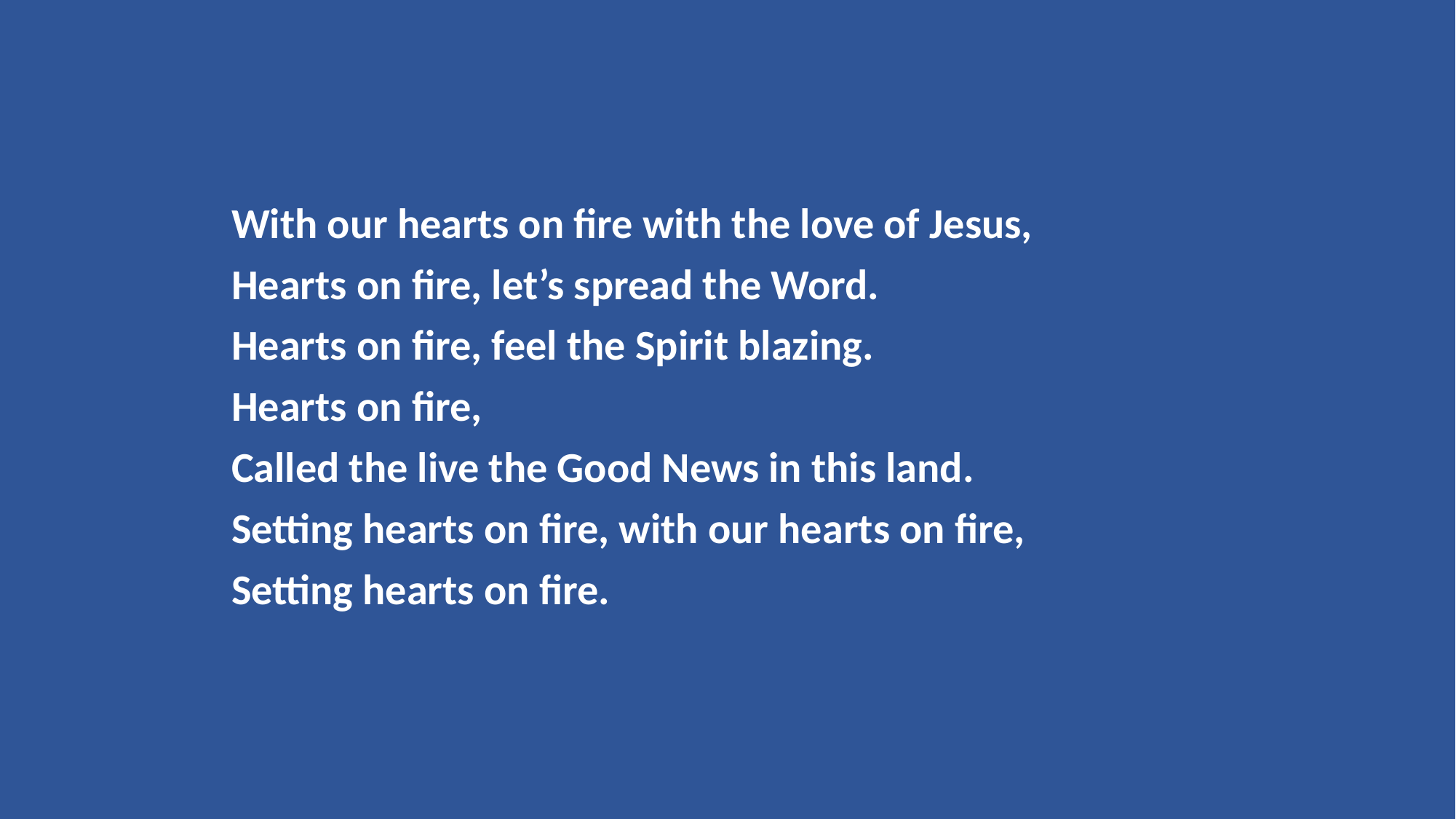

With our hearts on fire with the love of Jesus,
Hearts on fire, let’s spread the Word.
Hearts on fire, feel the Spirit blazing.
Hearts on fire,
Called the live the Good News in this land.
Setting hearts on fire, with our hearts on fire,
Setting hearts on fire.